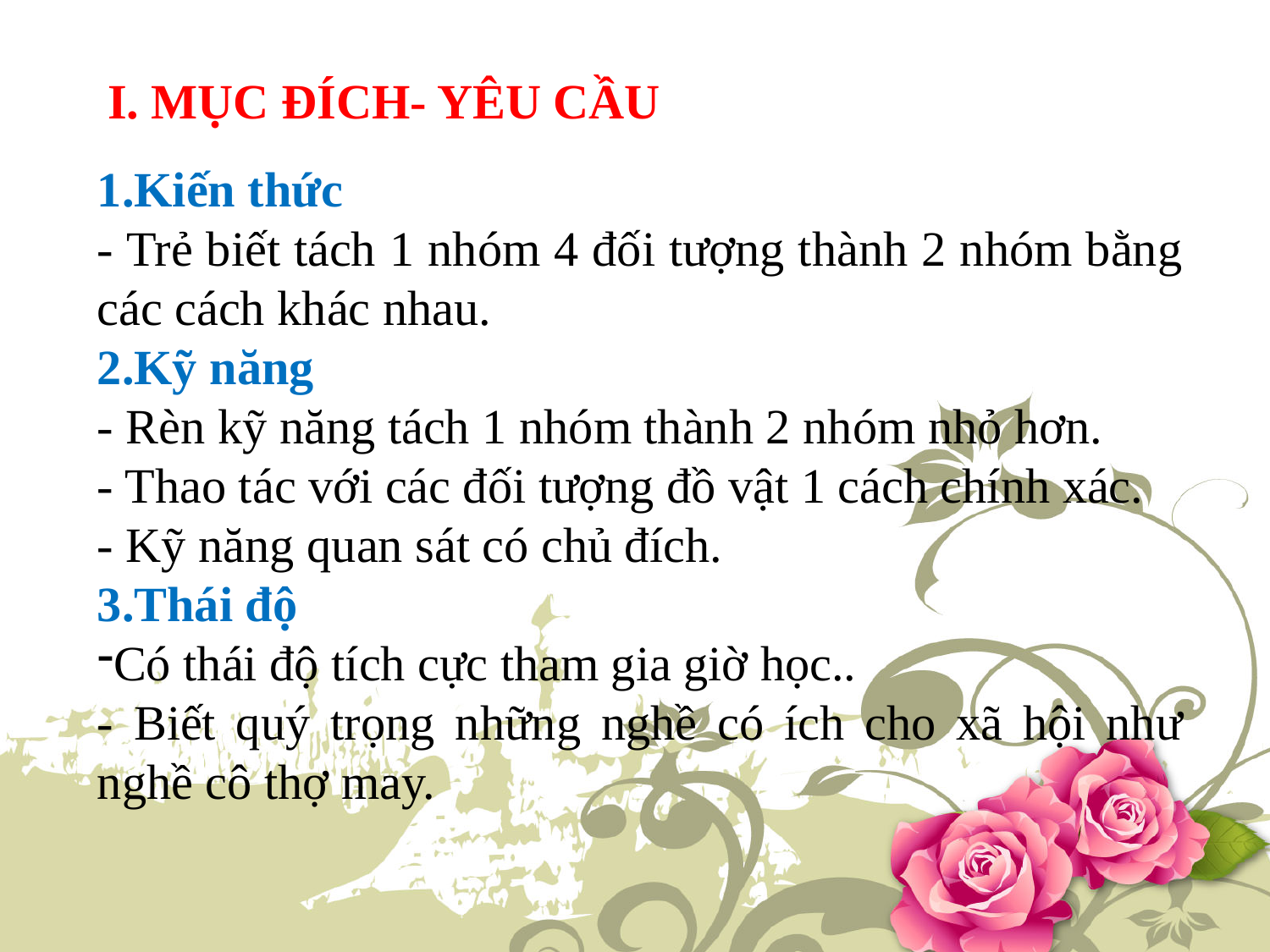

I. MỤC ĐÍCH- YÊU CẦU
1.Kiến thức
- Trẻ biết tách 1 nhóm 4 đối tượng thành 2 nhóm bằng các cách khác nhau.
2.Kỹ năng
- Rèn kỹ năng tách 1 nhóm thành 2 nhóm nhỏ hơn.
- Thao tác với các đối tượng đồ vật 1 cách chính xác.
- Kỹ năng quan sát có chủ đích.
3.Thái độ
Có thái độ tích cực tham gia giờ học..
- Biết quý trọng những nghề có ích cho xã hội như nghề cô thợ may.